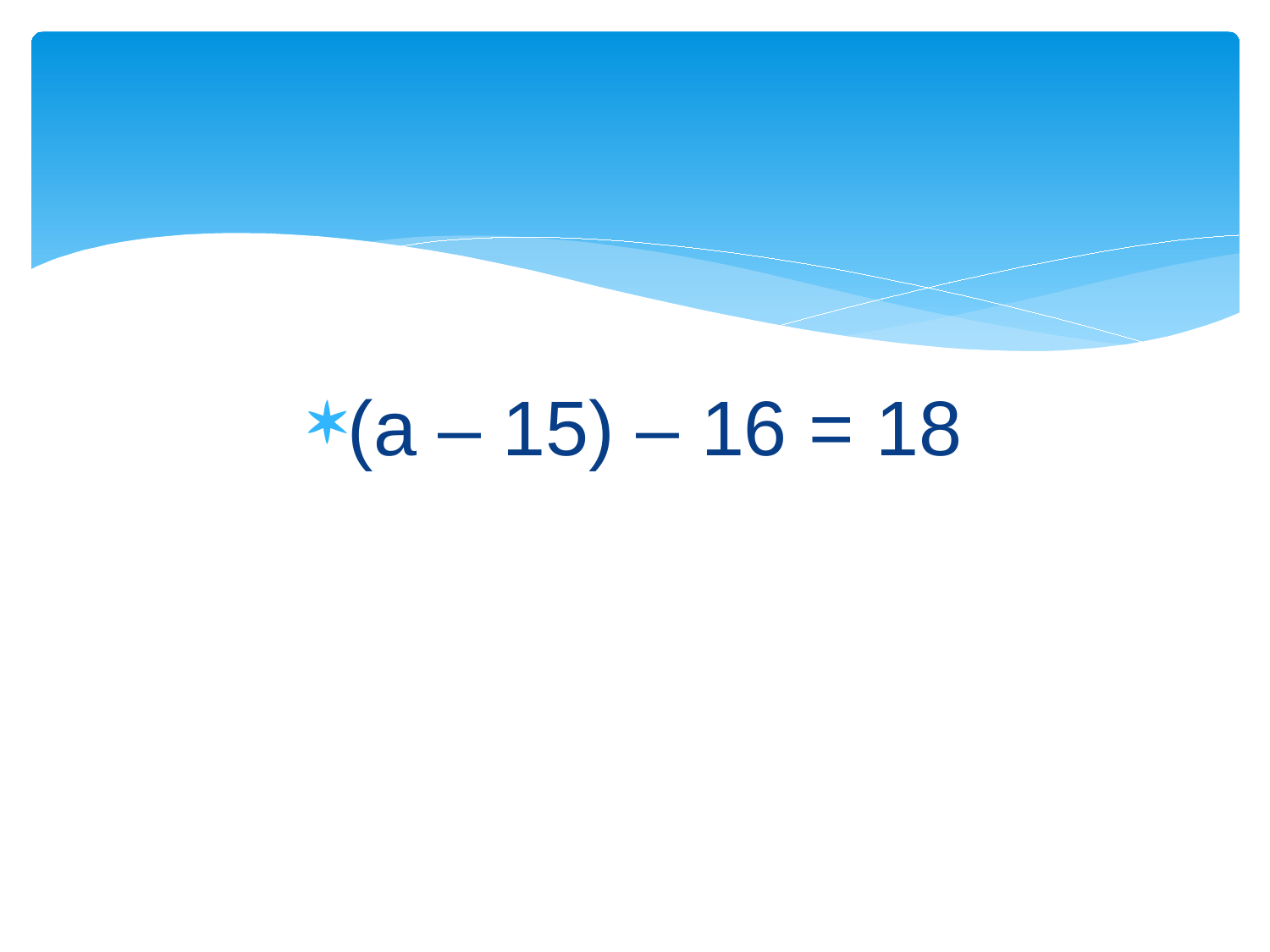

#
(а – 15) – 16 = 18